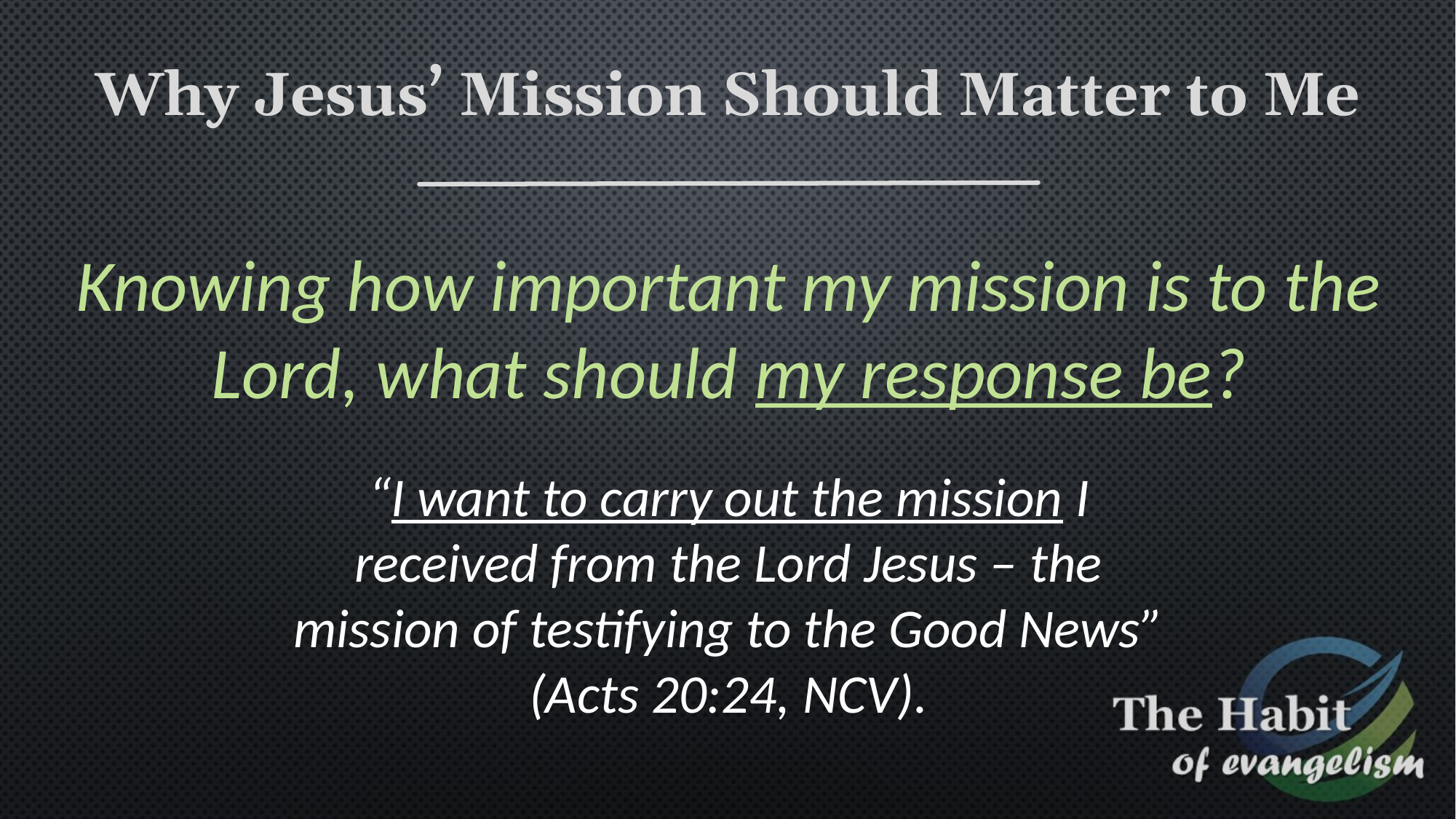

Why Jesus’ Mission Should Matter to Me
Knowing how important my mission is to the Lord, what should my response be?
“I want to carry out the mission I received from the Lord Jesus – the mission of testifying to the Good News” (Acts 20:24, NCV).